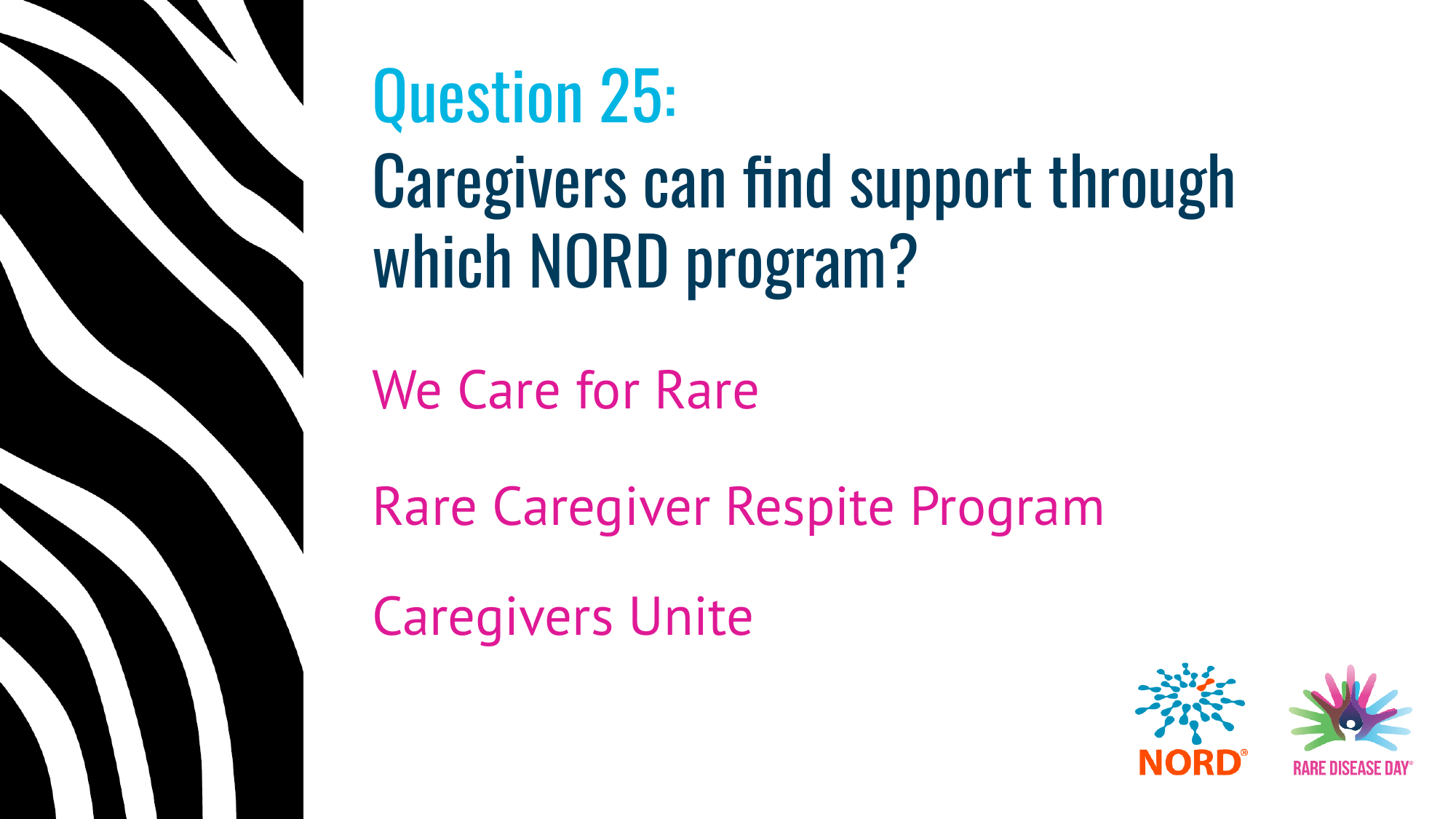

# Question 25:
Caregivers can find support through
which NORD program?
We Care for Rare
Rare Caregiver Respite Program
Caregivers Unite